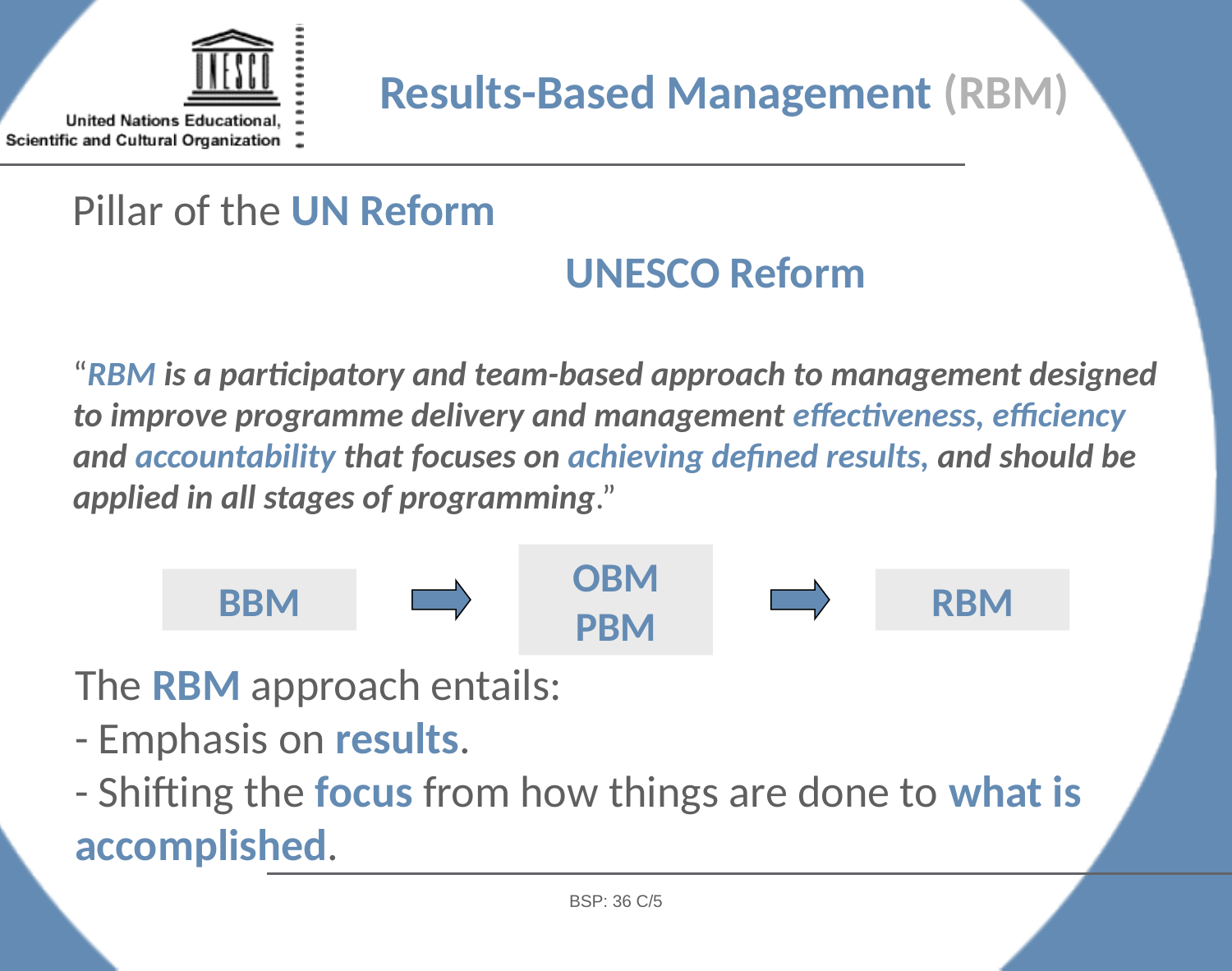

Results-Based Management (RBM)
	Pillar of the UN Reform
					UNESCO Reform

	“RBM is a participatory and team-based approach to management designed to improve programme delivery and management effectiveness, efficiency and accountability that focuses on achieving defined results, and should be applied in all stages of programming.”
OBM
PBM
BBM
RBM

	The RBM approach entails:
	- Emphasis on results.
	- Shifting the focus from how things are done to what is 	accomplished.
BSP: 36 C/5